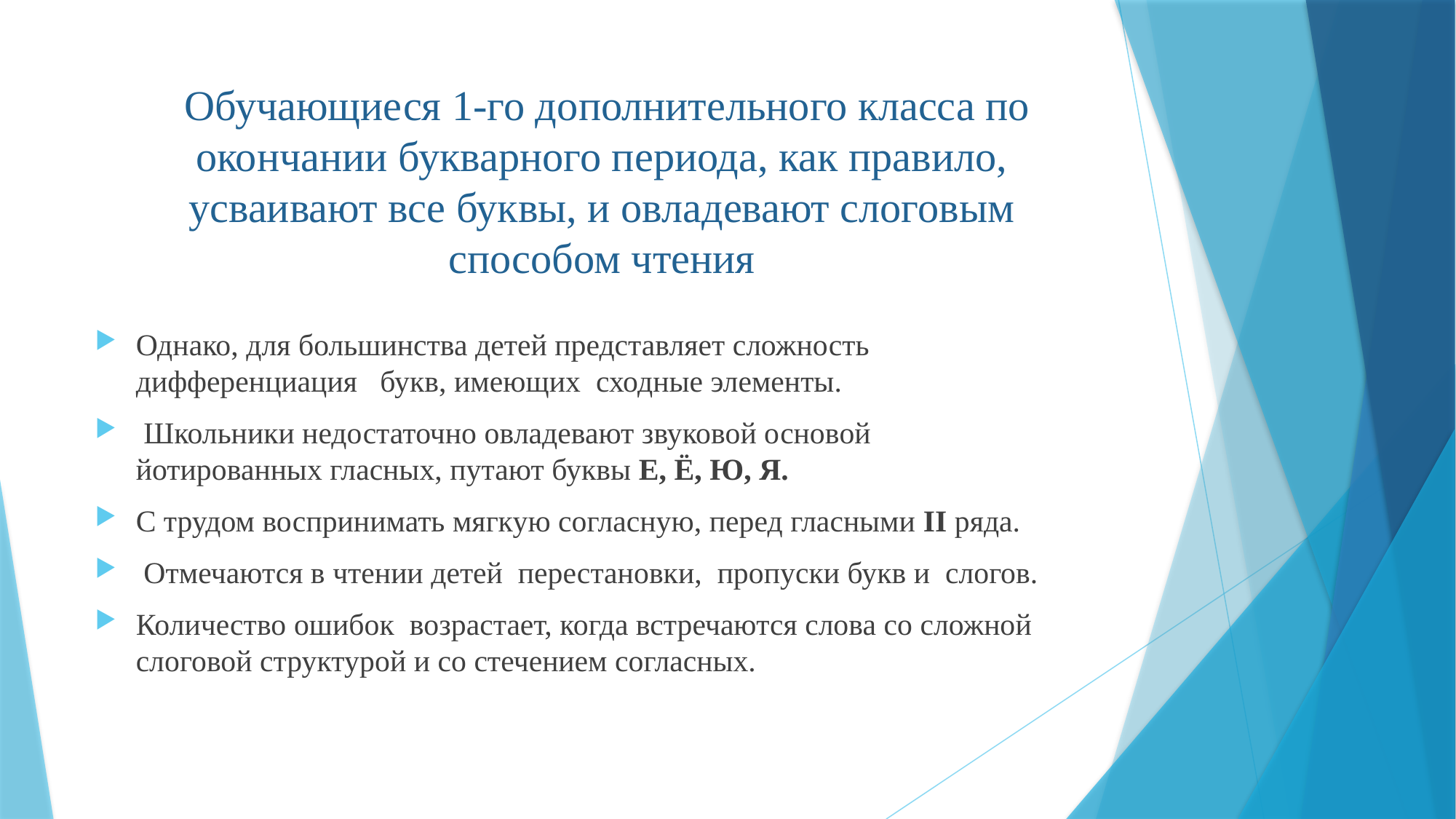

# Обучающиеся 1-го дополнительного класса по окончании букварного периода, как правило, усваивают все буквы, и овладевают слоговым способом чтения
Однако, для большинства детей представляет сложность дифференциация   букв, имеющих  сходные элементы.
 Школьники недостаточно овладевают звуковой основой йотированных гласных, путают буквы Е, Ё, Ю, Я.
С трудом воспринимать мягкую согласную, перед гласными II ряда.
 Отмечаются в чтении детей  перестановки,  пропуски букв и  слогов.
Количество ошибок  возрастает, когда встречаются слова со сложной слоговой структурой и со стечением согласных.